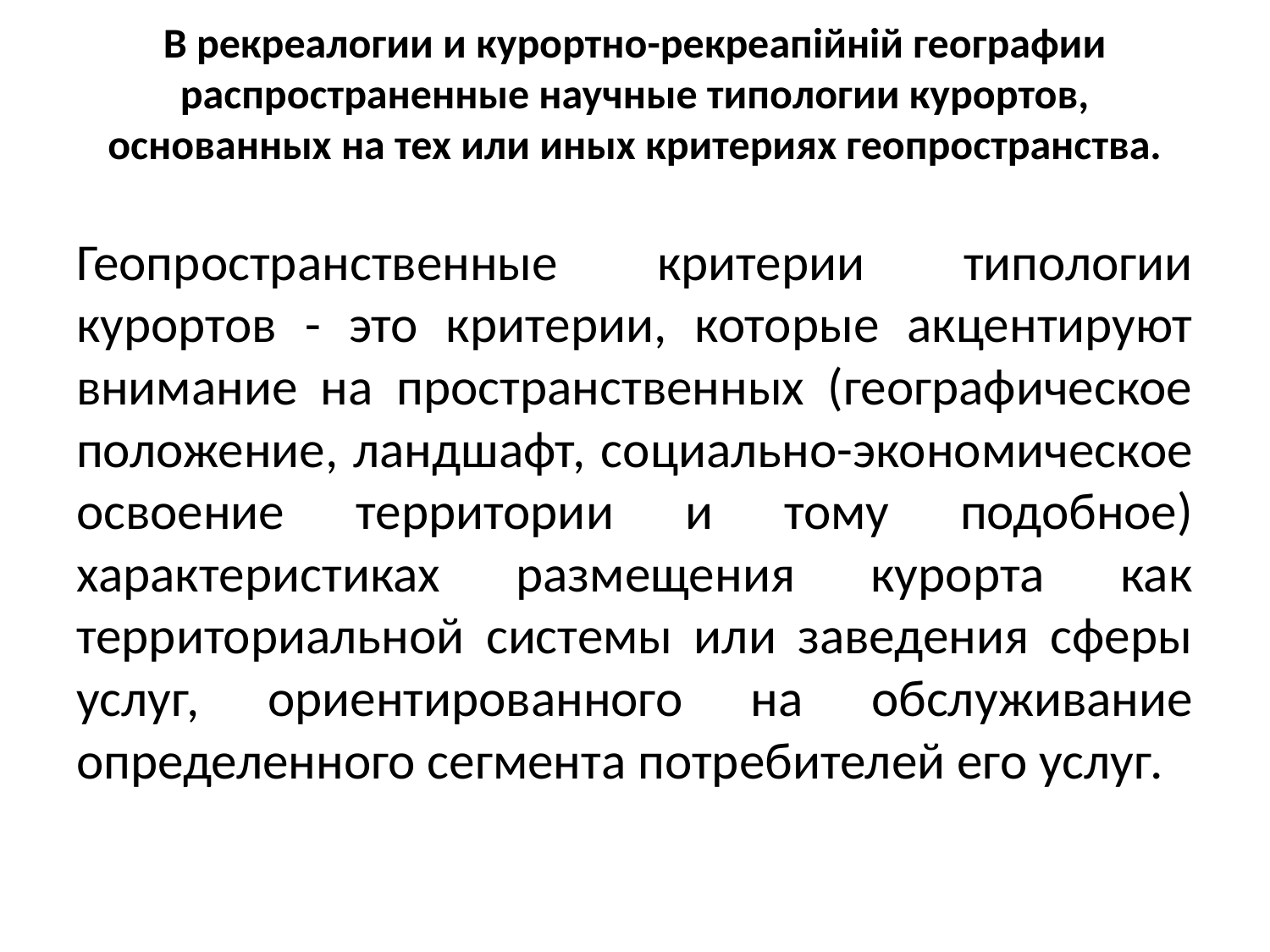

# В рекреалогии и курортно-рекреапійній географии распространенные научные типологии курортов, основанных на тех или иных критериях геопространства.
Геопространственные критерии типологии курортов - это критерии, которые акцентируют внимание на пространственных (географическое положение, ландшафт, социально-экономическое освоение территории и тому подобное) характеристиках размещения курорта как территориальной системы или заведения сферы услуг, ориентированного на обслуживание определенного сегмента потребителей его услуг.